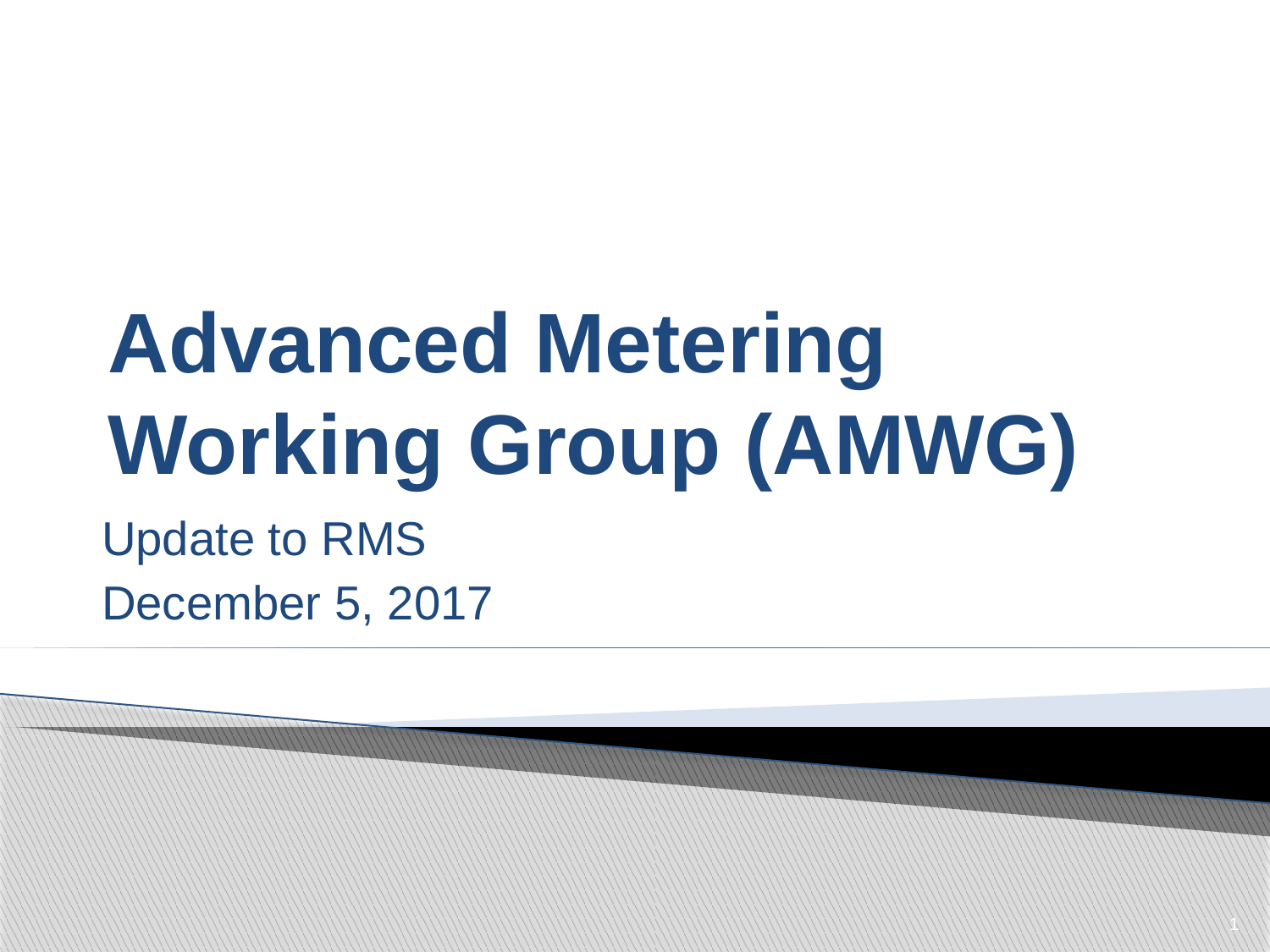

# Advanced Metering Working Group (AMWG)
Update to RMS
December 5, 2017
1